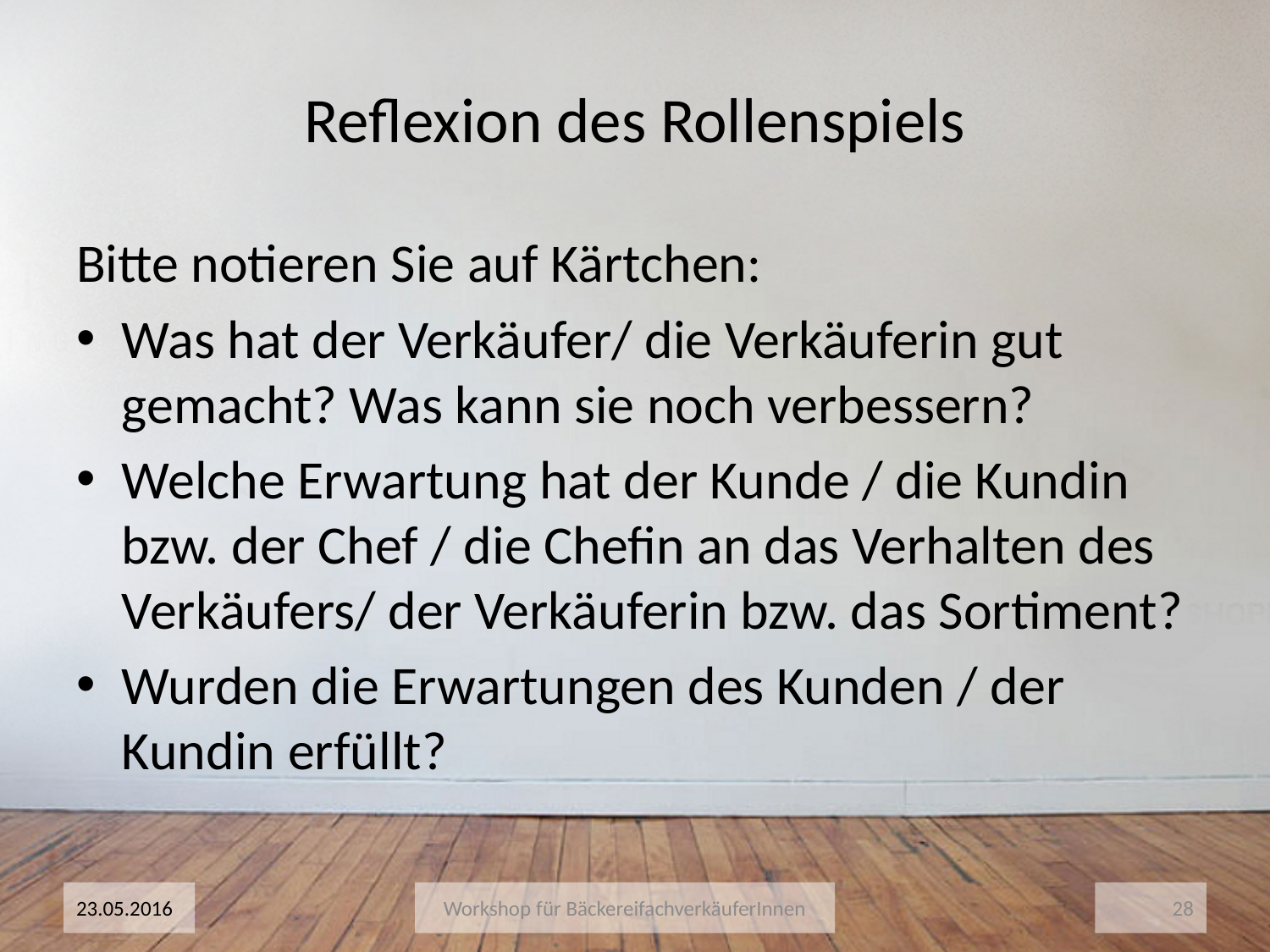

# Reflexion des Rollenspiels
Bitte notieren Sie auf Kärtchen:
Was hat der Verkäufer/ die Verkäuferin gut gemacht? Was kann sie noch verbessern?
Welche Erwartung hat der Kunde / die Kundin bzw. der Chef / die Chefin an das Verhalten des Verkäufers/ der Verkäuferin bzw. das Sortiment?
Wurden die Erwartungen des Kunden / der Kundin erfüllt?

23.05.2016
Workshop für BäckereifachverkäuferInnen
28